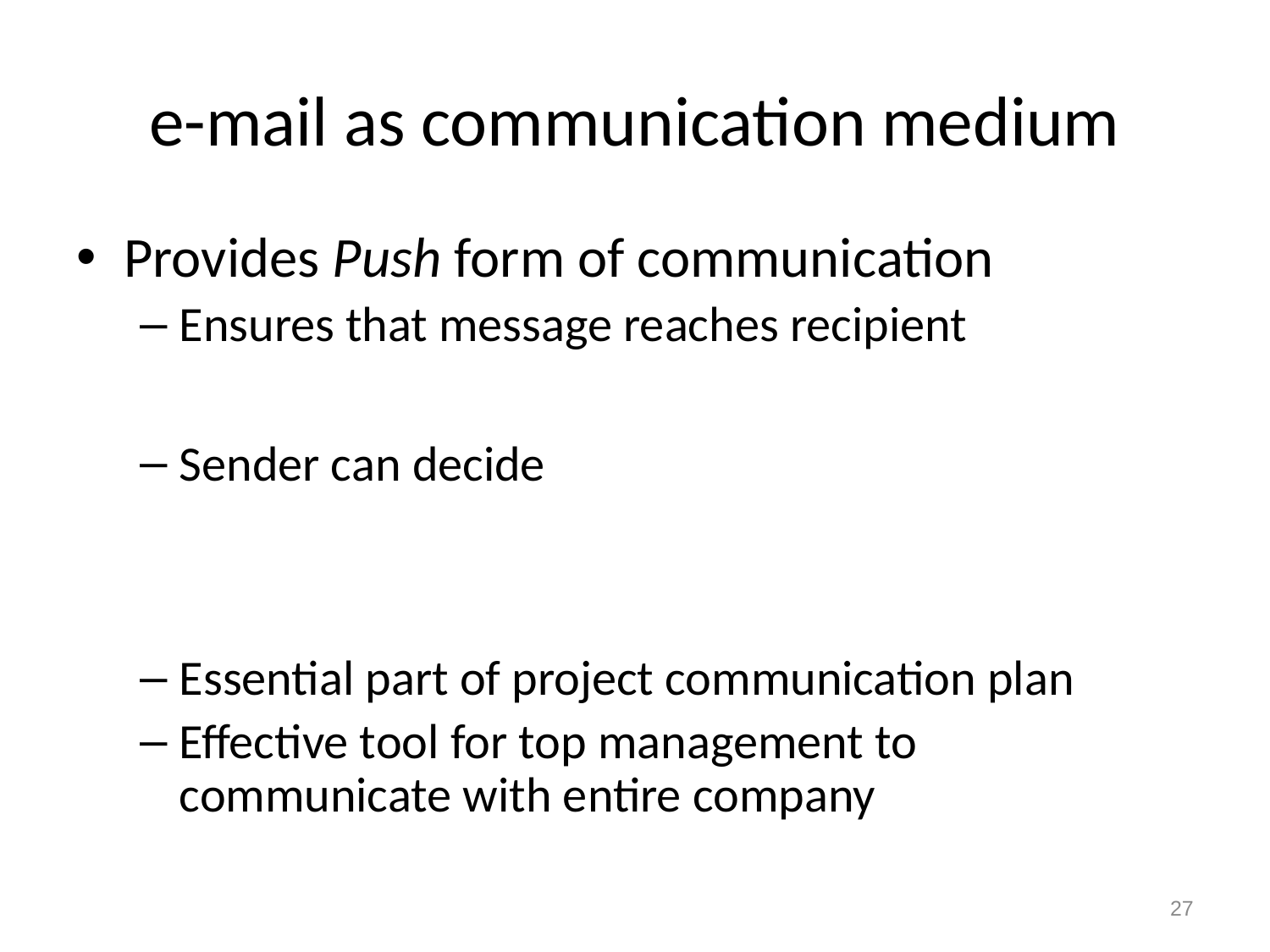

# e-mail as communication medium
Provides Push form of communication
Ensures that message reaches recipient

Sender can decide

Essential part of project communication plan
Effective tool for top management to communicate with entire company

27